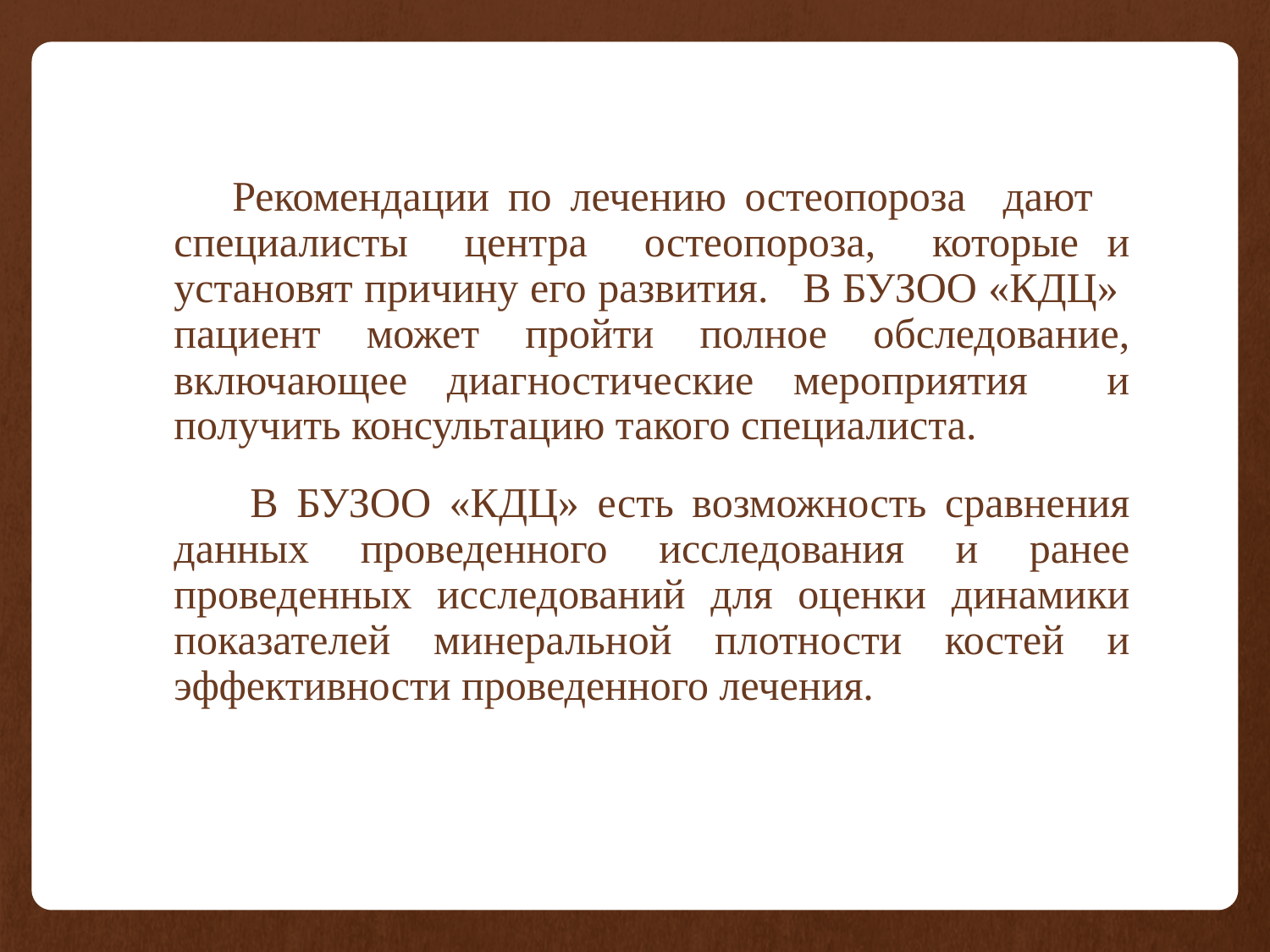

Рекомендации по лечению остеопороза  дают   специалисты  центра  остеопороза,  которые и установят причину его развития.   В БУЗОО «КДЦ»  пациент может пройти полное обследование, включающее диагностические мероприятия  и получить консультацию такого специалиста.
      В БУЗОО «КДЦ» есть возможность сравнения данных проведенного исследования и ранее проведенных исследований для оценки динамики показателей минеральной плотности костей и эффективности проведенного лечения.